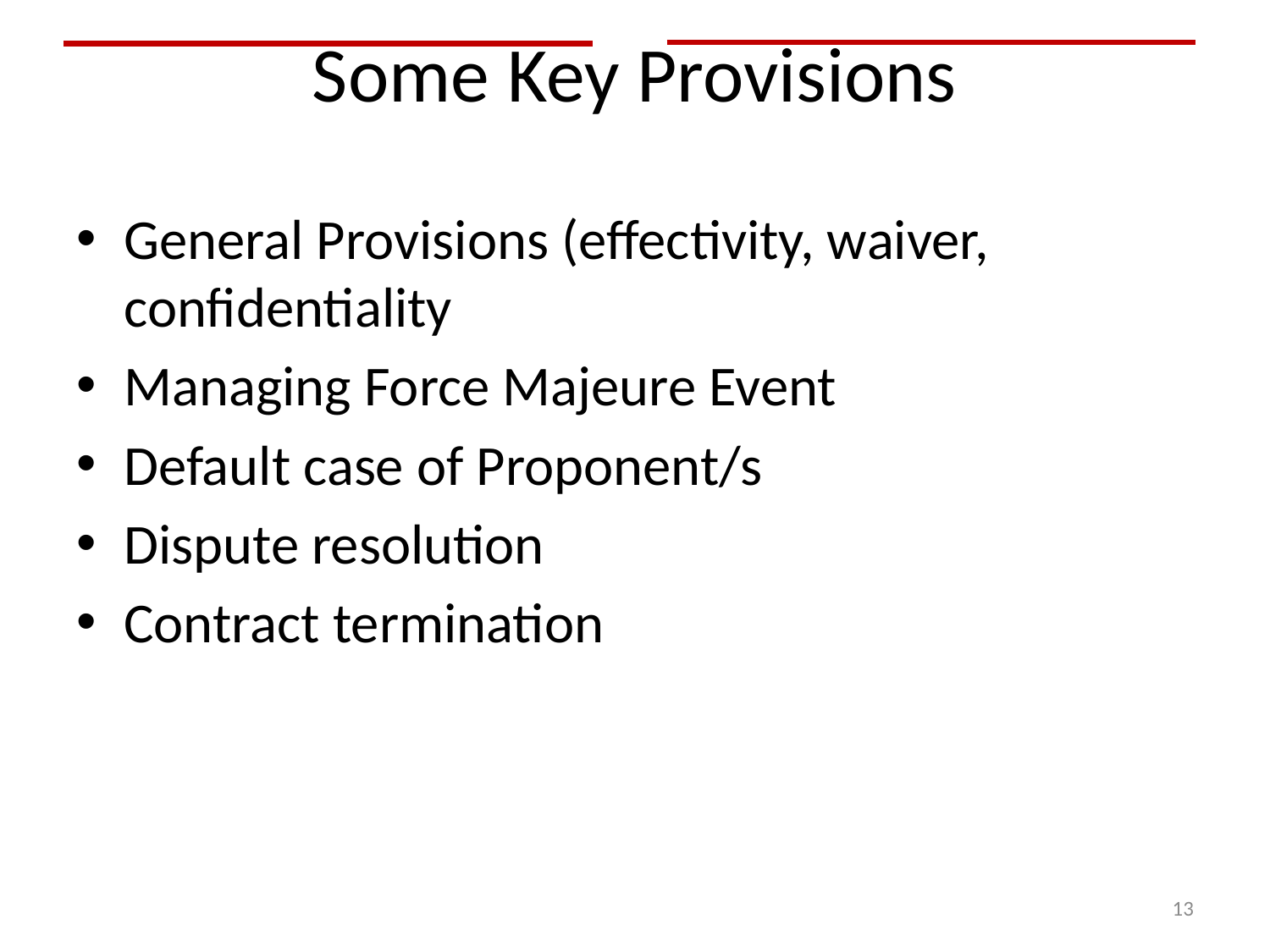

# Some Key Provisions
General Provisions (effectivity, waiver, confidentiality
Managing Force Majeure Event
Default case of Proponent/s
Dispute resolution
Contract termination

13